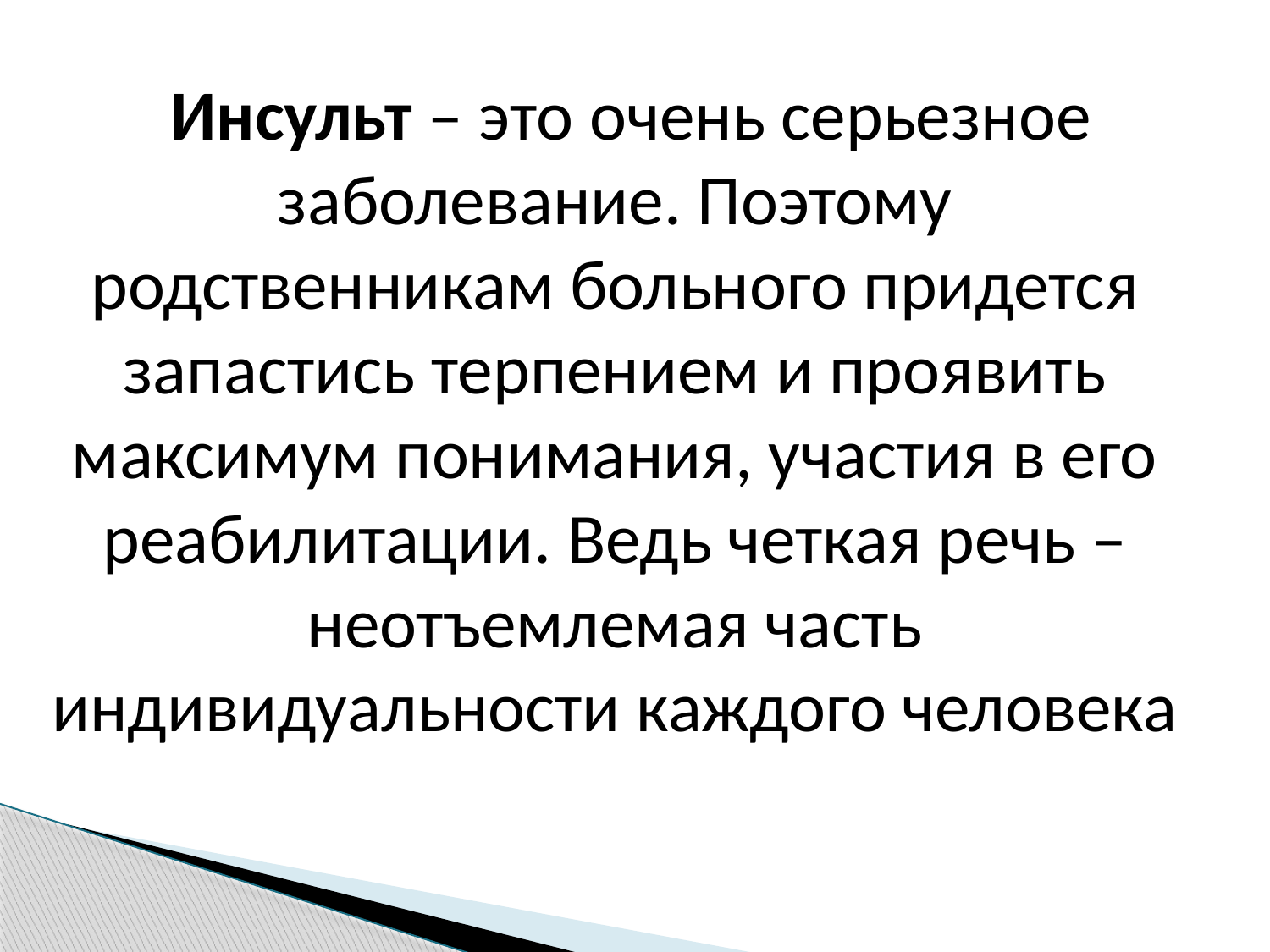

Инсульт – это очень серьезное заболевание. Поэтому родственникам больного придется запастись терпением и проявить максимум понимания, участия в его реабилитации. Ведь четкая речь – неотъемлемая часть индивидуальности каждого человека